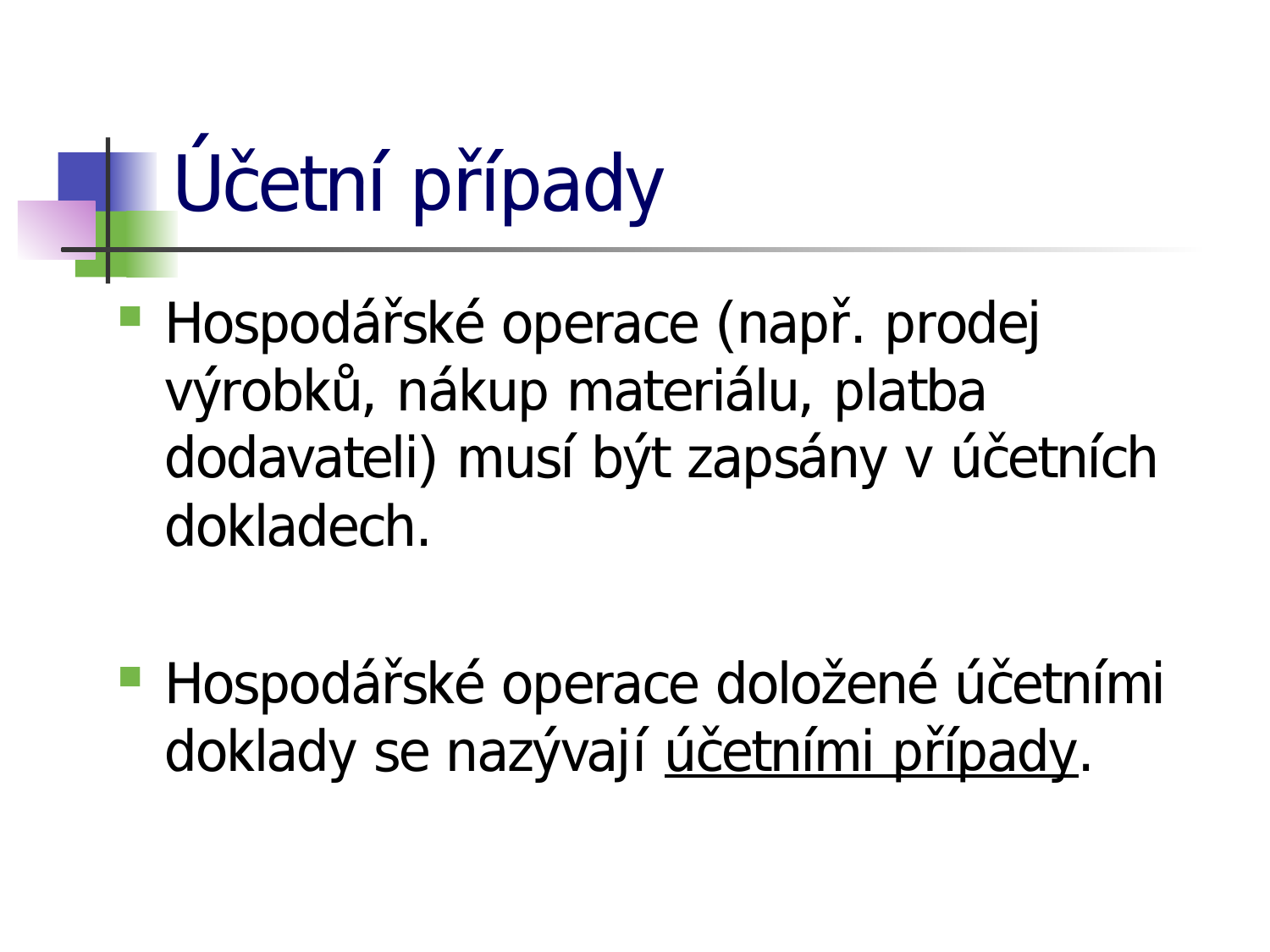

# Účetní případy
Hospodářské operace (např. prodej výrobků, nákup materiálu, platba dodavateli) musí být zapsány v účetních dokladech.

Hospodářské operace doložené účetními doklady se nazývají účetními případy.